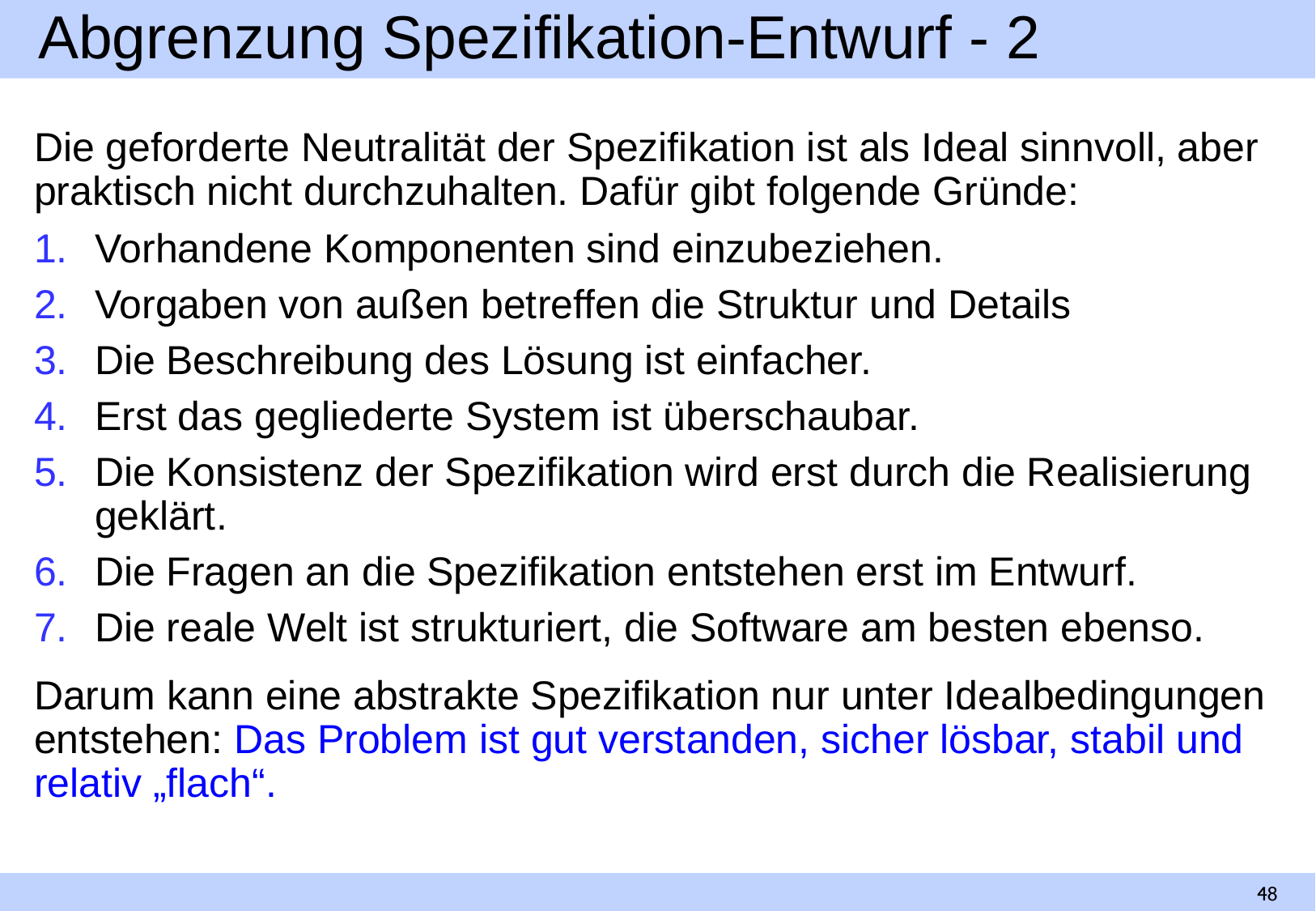

# Abgrenzung Spezifikation-Entwurf - 2
Die geforderte Neutralität der Spezifikation ist als Ideal sinnvoll, aber praktisch nicht durchzuhalten. Dafür gibt folgende Gründe:
Vorhandene Komponenten sind einzubeziehen.
Vorgaben von außen betreffen die Struktur und Details
Die Beschreibung des Lösung ist einfacher.
Erst das gegliederte System ist überschaubar.
Die Konsistenz der Spezifikation wird erst durch die Realisierung geklärt.
Die Fragen an die Spezifikation entstehen erst im Entwurf.
Die reale Welt ist strukturiert, die Software am besten ebenso.
Darum kann eine abstrakte Spezifikation nur unter Idealbedingungen entstehen: Das Problem ist gut verstanden, sicher lösbar, stabil und relativ „flach“.
48